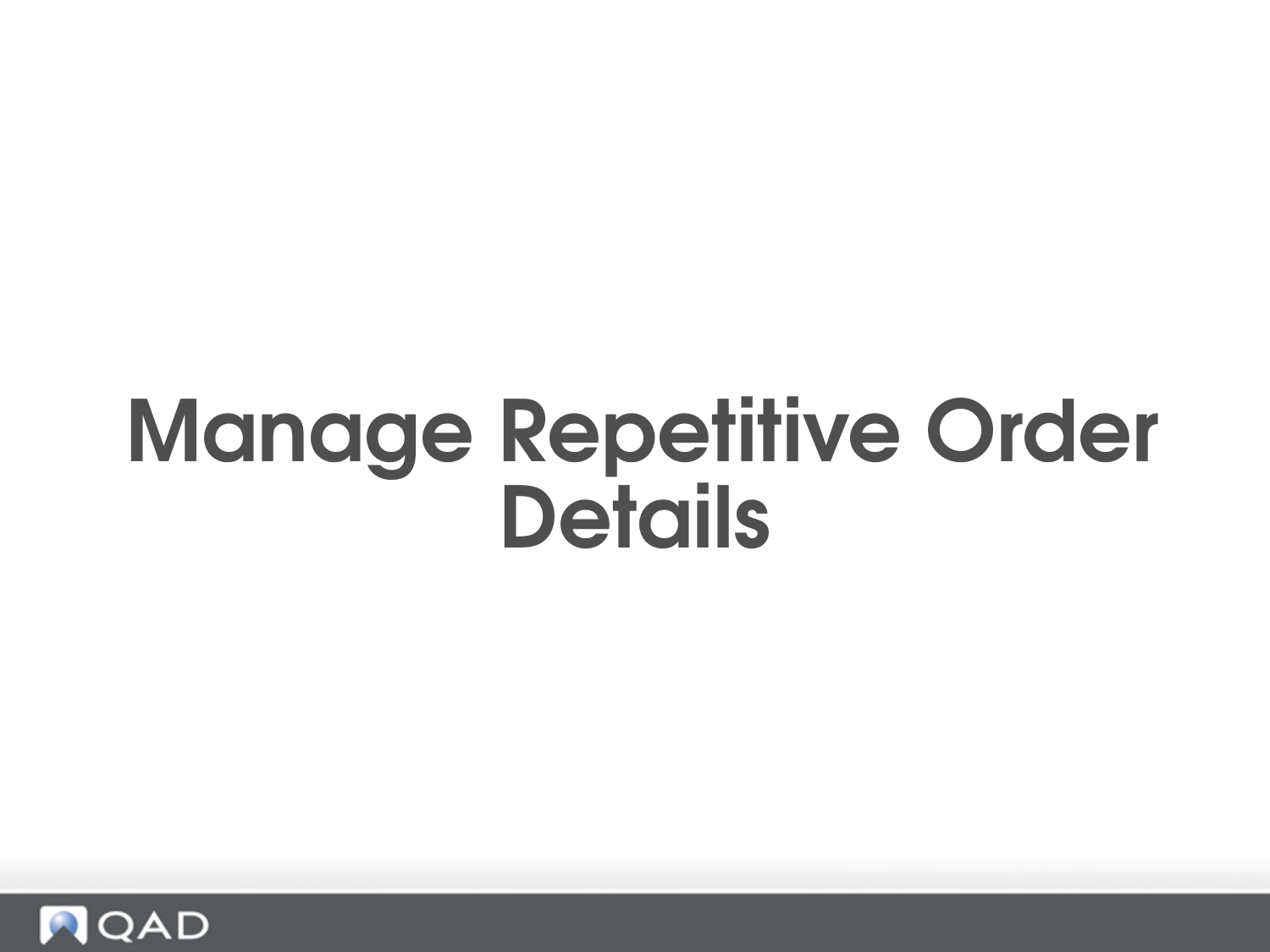

Changes in Paradigm
 Manage Repetitive Order Details